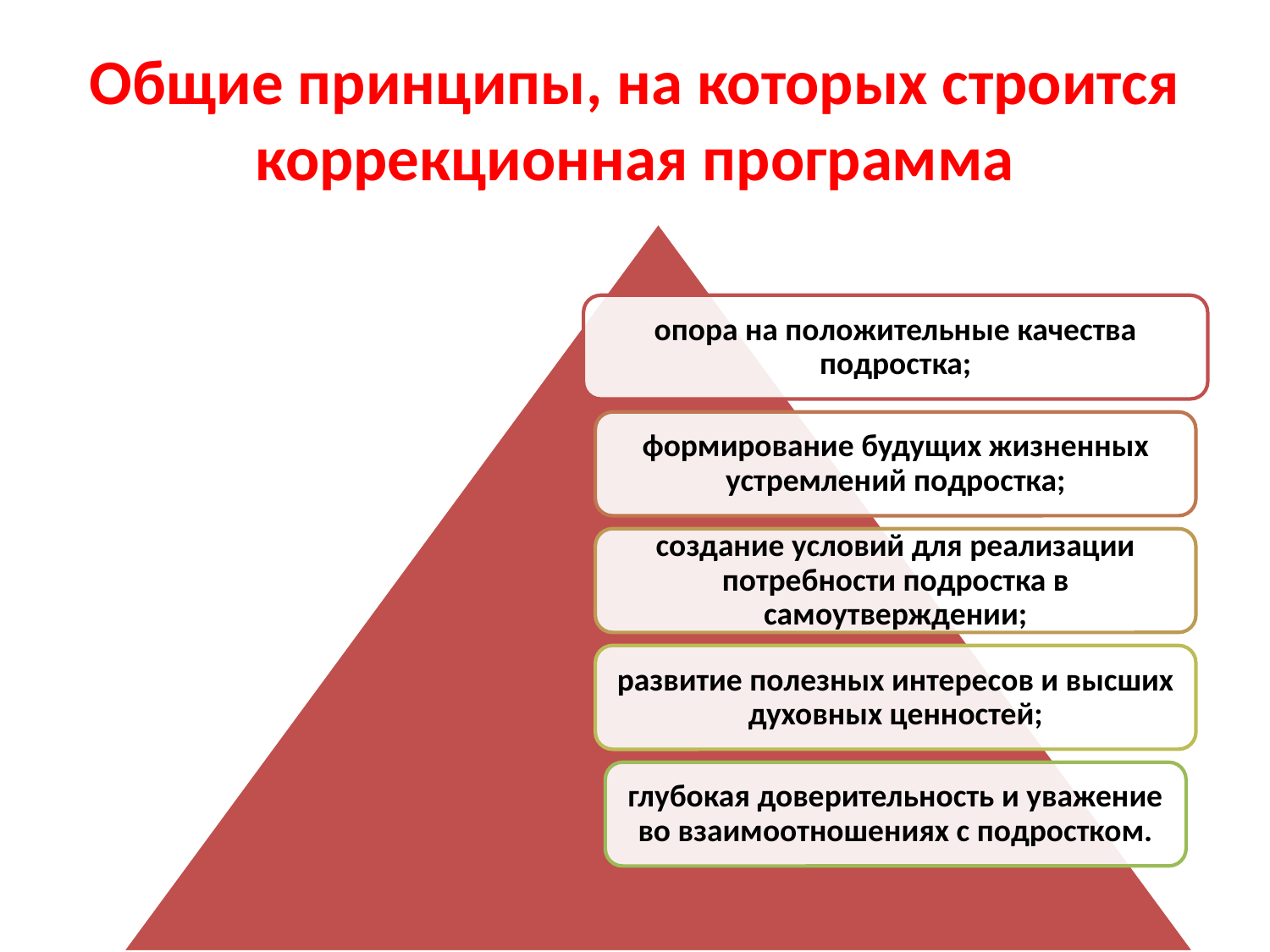

# Общие принципы, на которых строится коррекционная программа
опора на положительные качества подростка;
формирование будущих жизненных устремлений подростка;
создание условий для реализации потребности подростка в самоутверждении;
развитие полезных интересов и высших духовных ценностей;
глубокая доверительность и уважение во взаимоотношениях с подростком.